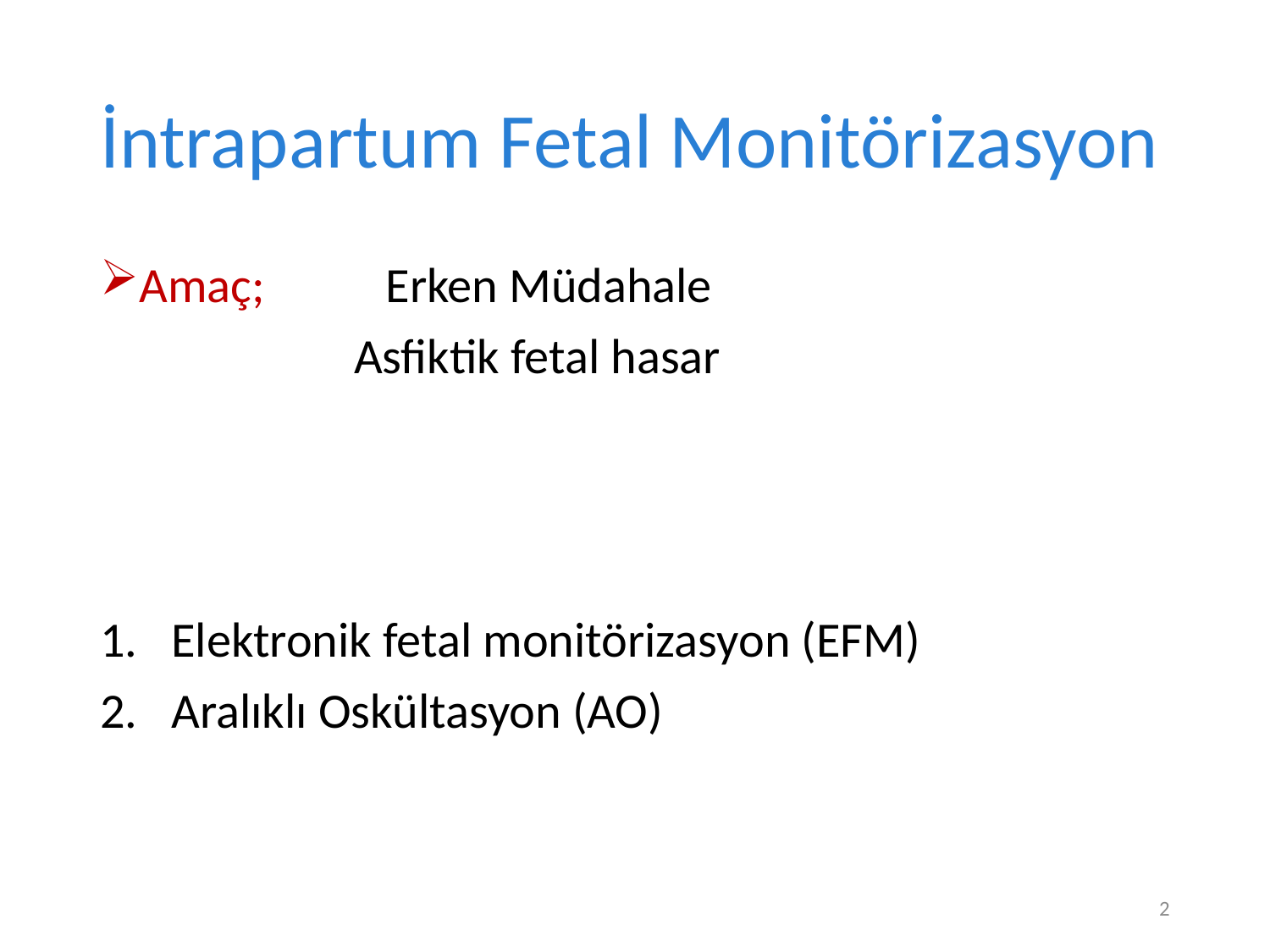

# İntrapartum Fetal Monitörizasyon
Amaç; 	Erken Müdahale
		Asfiktik fetal hasar

Elektronik fetal monitörizasyon (EFM)
Aralıklı Oskültasyon (AO)
2